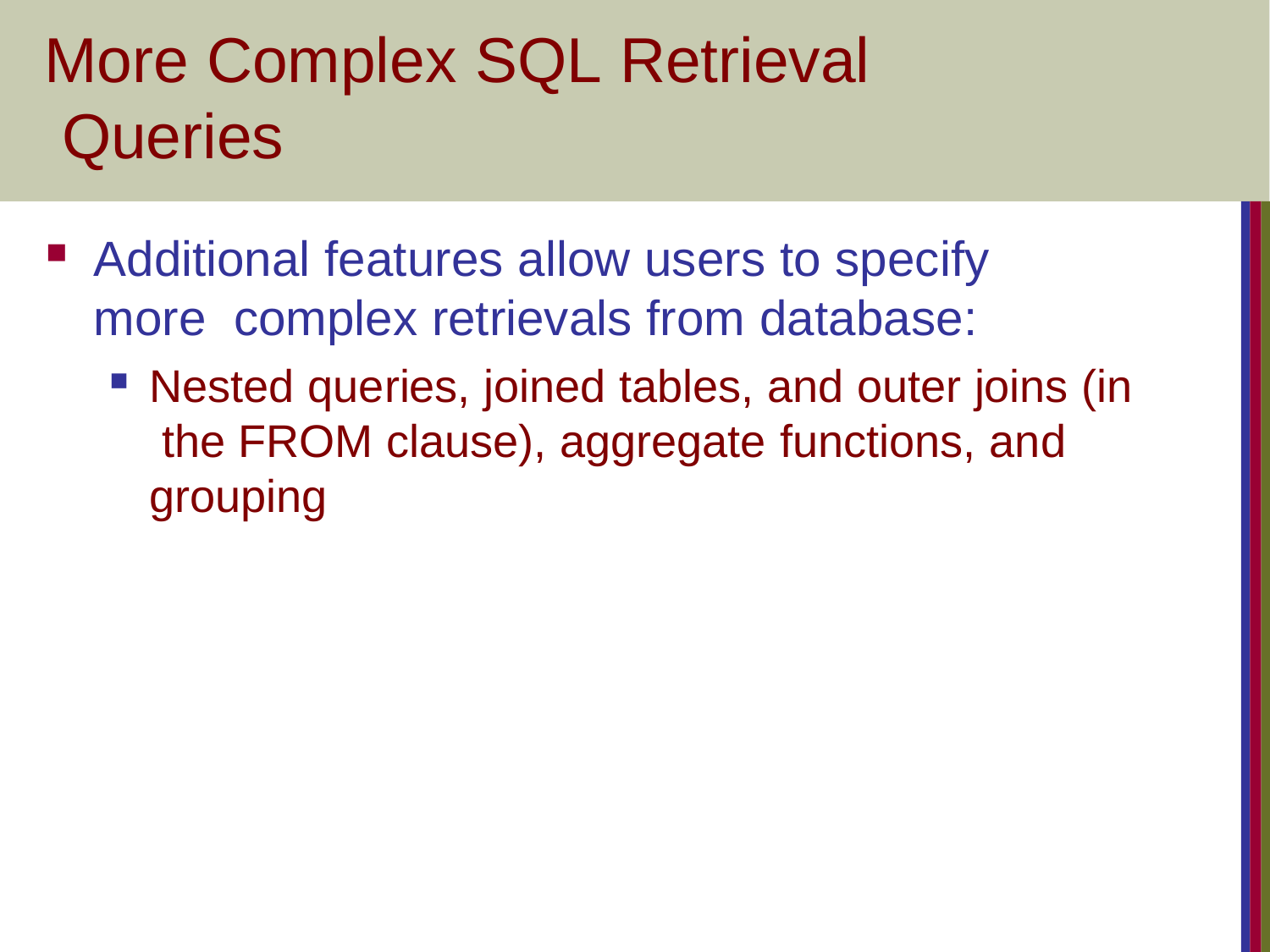

# More Complex SQL Retrieval  Queries
Additional features allow users to specify more  complex retrievals from database:
Nested queries, joined tables, and outer joins (in  the FROM clause), aggregate functions, and  grouping